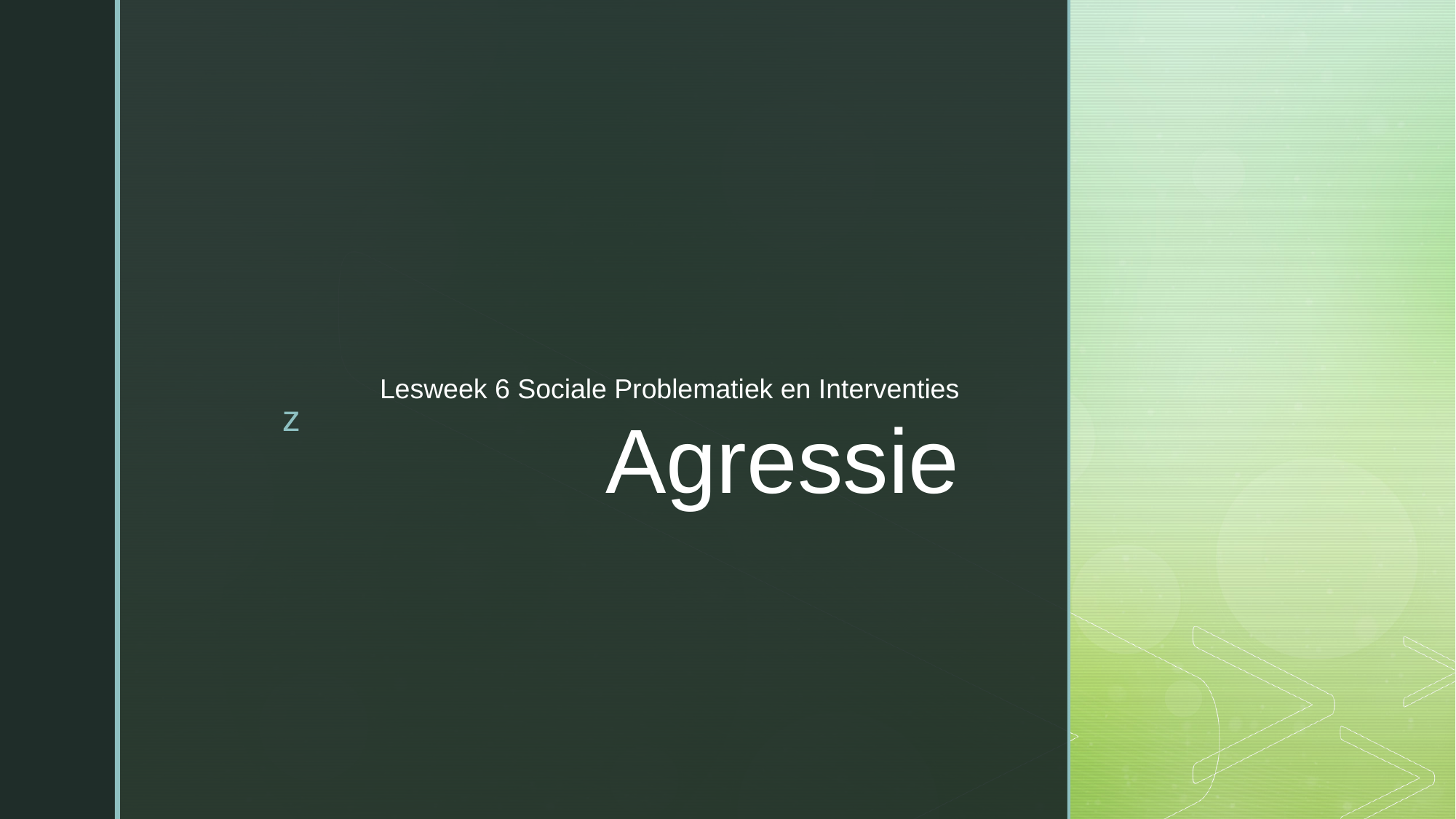

Lesweek 6 Sociale Problematiek en Interventies
# Agressie